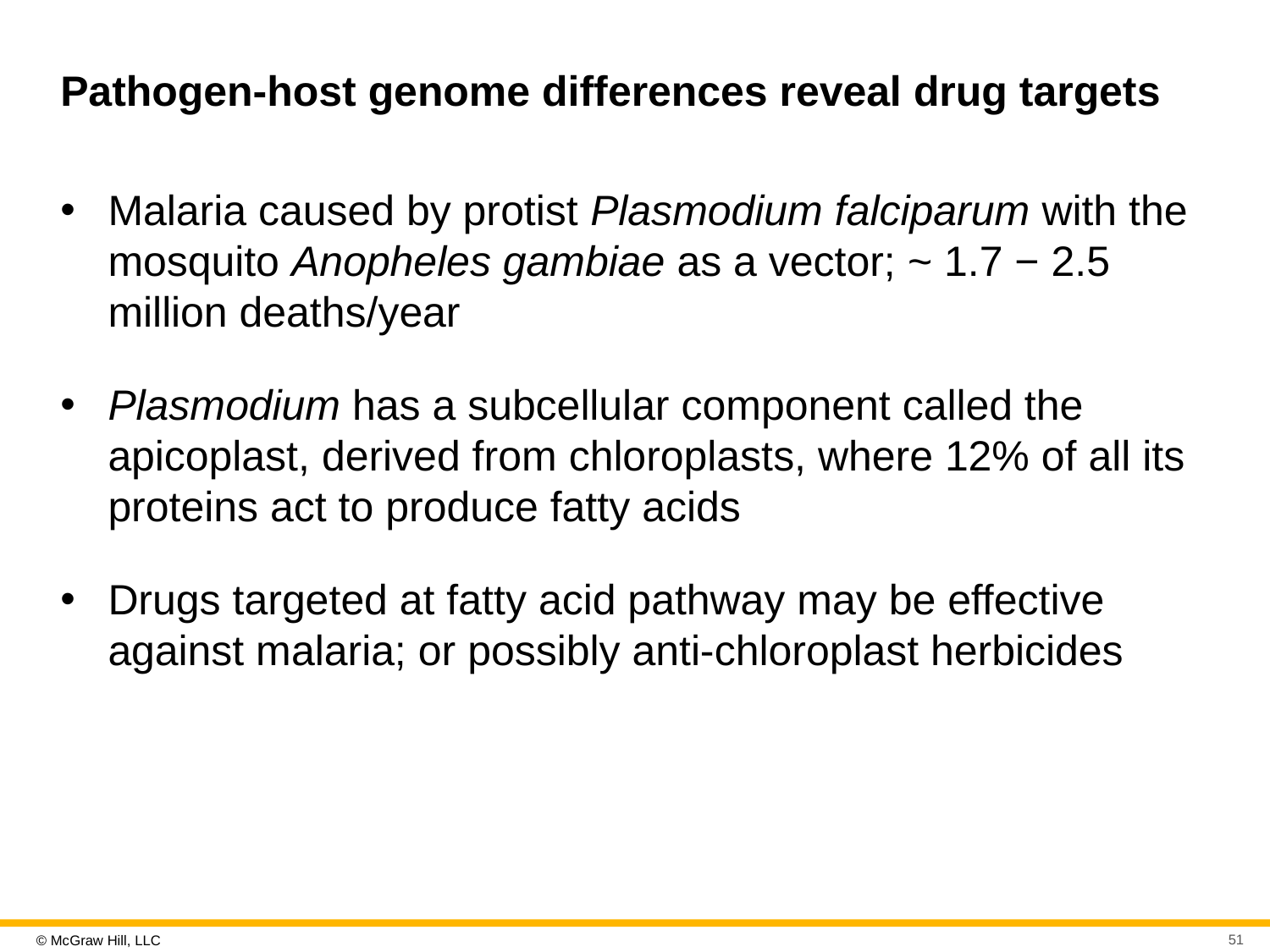

# Pathogen-host genome differences reveal drug targets
Malaria caused by protist Plasmodium falciparum with the mosquito Anopheles gambiae as a vector; ~ 1.7 − 2.5 million deaths/year
Plasmodium has a subcellular component called the apicoplast, derived from chloroplasts, where 12% of all its proteins act to produce fatty acids
Drugs targeted at fatty acid pathway may be effective against malaria; or possibly anti-chloroplast herbicides
51